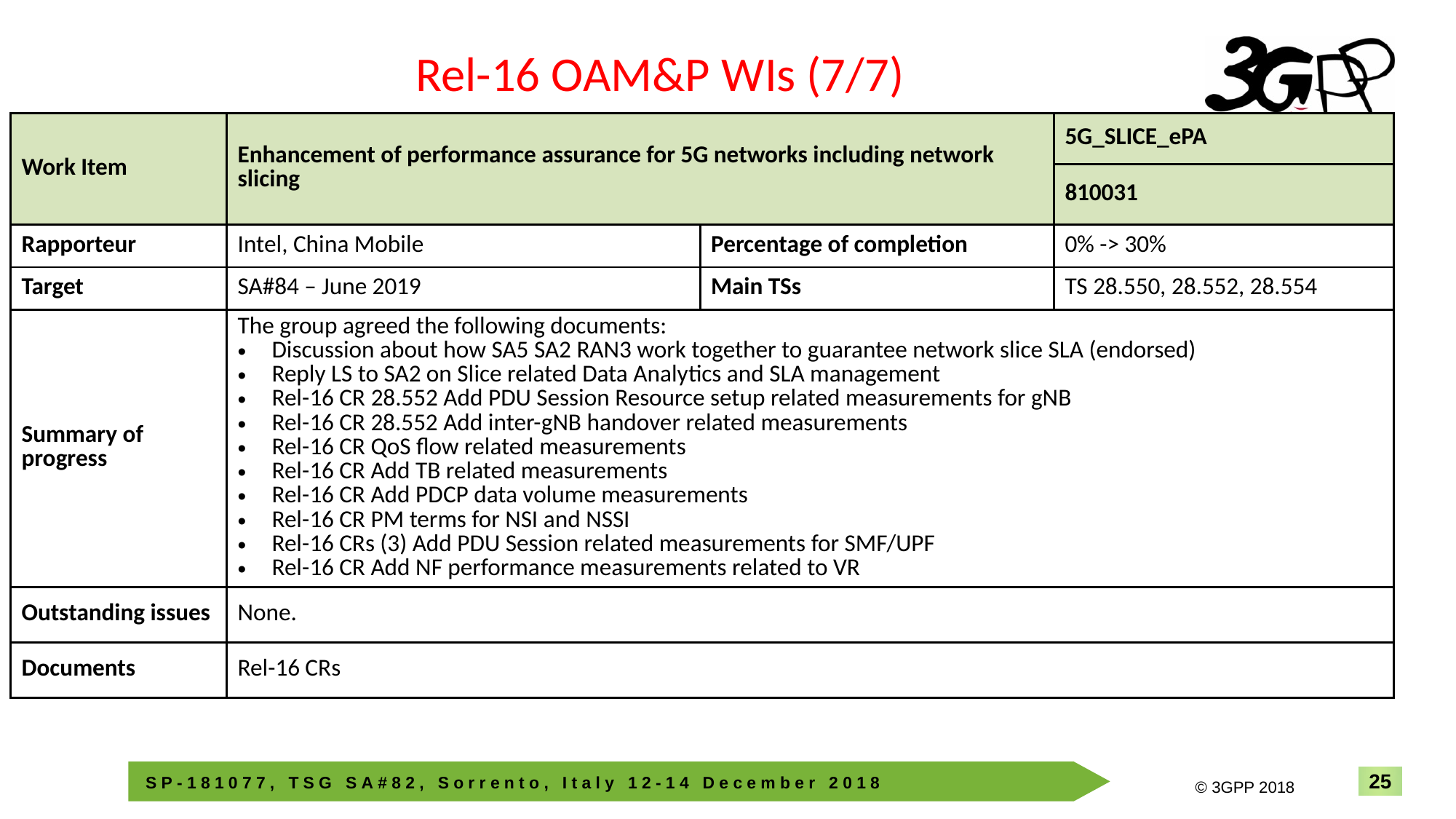

Rel-16 OAM&P WIs (7/7)
| Work Item | Enhancement of performance assurance for 5G networks including network slicing |  | 5G\_SLICE\_ePA |
| --- | --- | --- | --- |
|  |  |  | 810031 |
| Rapporteur | Intel, China Mobile | Percentage of completion | 0% -> 30% |
| Target | SA#84 – June 2019 | Main TSs | TS 28.550, 28.552, 28.554 |
| Summary of progress | The group agreed the following documents: Discussion about how SA5 SA2 RAN3 work together to guarantee network slice SLA (endorsed) Reply LS to SA2 on Slice related Data Analytics and SLA management Rel-16 CR 28.552 Add PDU Session Resource setup related measurements for gNB Rel-16 CR 28.552 Add inter-gNB handover related measurements Rel-16 CR QoS flow related measurements Rel-16 CR Add TB related measurements Rel-16 CR Add PDCP data volume measurements Rel-16 CR PM terms for NSI and NSSI Rel-16 CRs (3) Add PDU Session related measurements for SMF/UPF Rel-16 CR Add NF performance measurements related to VR |  |  |
| Outstanding issues | None. |  |  |
| Documents | Rel-16 CRs |  |  |